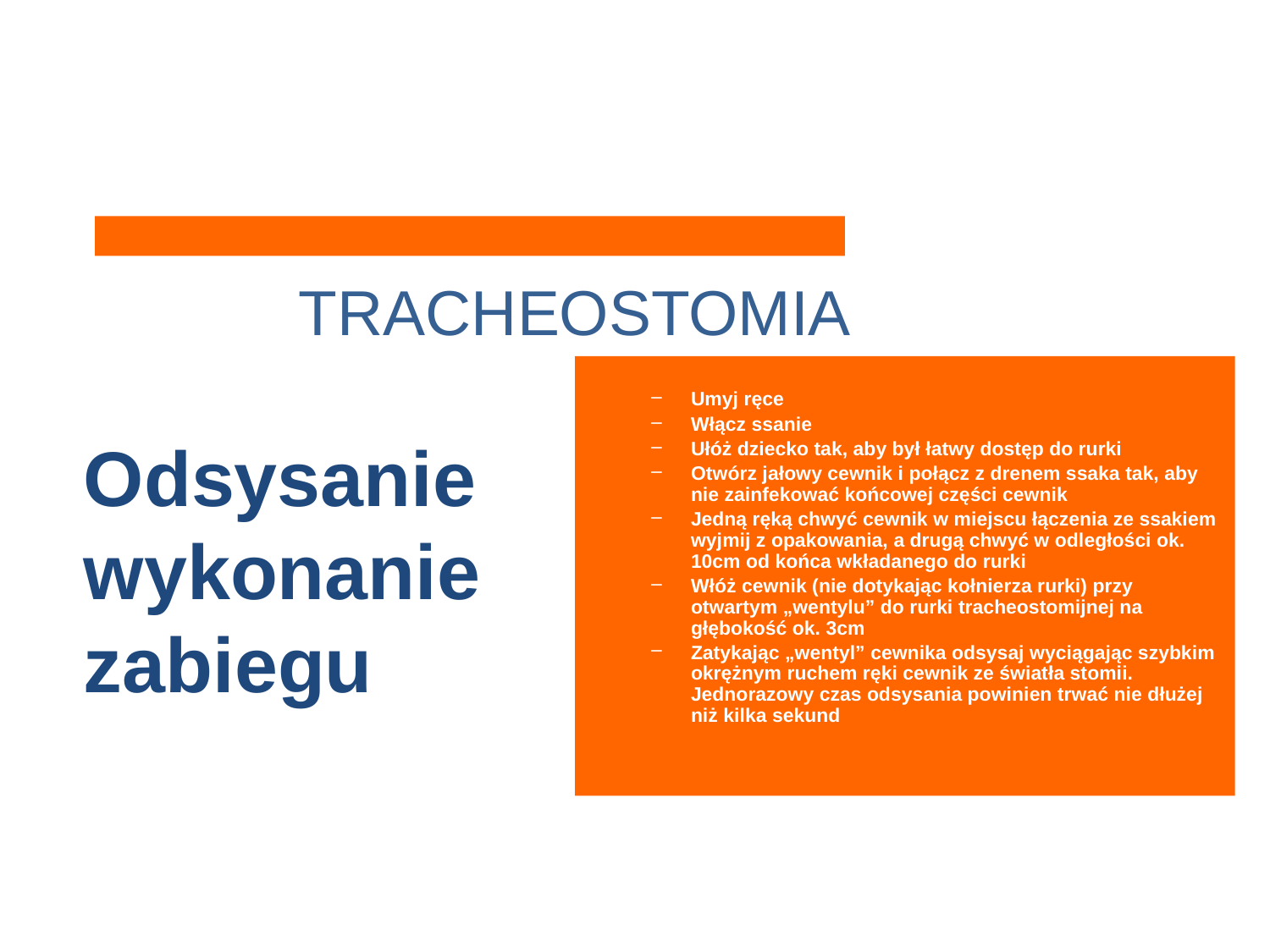

TRACHEOSTOMIA

Umyj ręce
Włącz ssanie
Ułóż dziecko tak, aby był łatwy dostęp do rurki
Otwórz jałowy cewnik i połącz z drenem ssaka tak, aby nie zainfekować końcowej części cewnik
Jedną ręką chwyć cewnik w miejscu łączenia ze ssakiem wyjmij z opakowania, a drugą chwyć w odległości ok. 10cm od końca wkładanego do rurki
Włóż cewnik (nie dotykając kołnierza rurki) przy otwartym „wentylu” do rurki tracheostomijnej na głębokość ok. 3cm
Zatykając „wentyl” cewnika odsysaj wyciągając szybkim okrężnym ruchem ręki cewnik ze światła stomii. Jednorazowy czas odsysania powinien trwać nie dłużej niż kilka sekund

Odsysanie wykonanie zabiegu